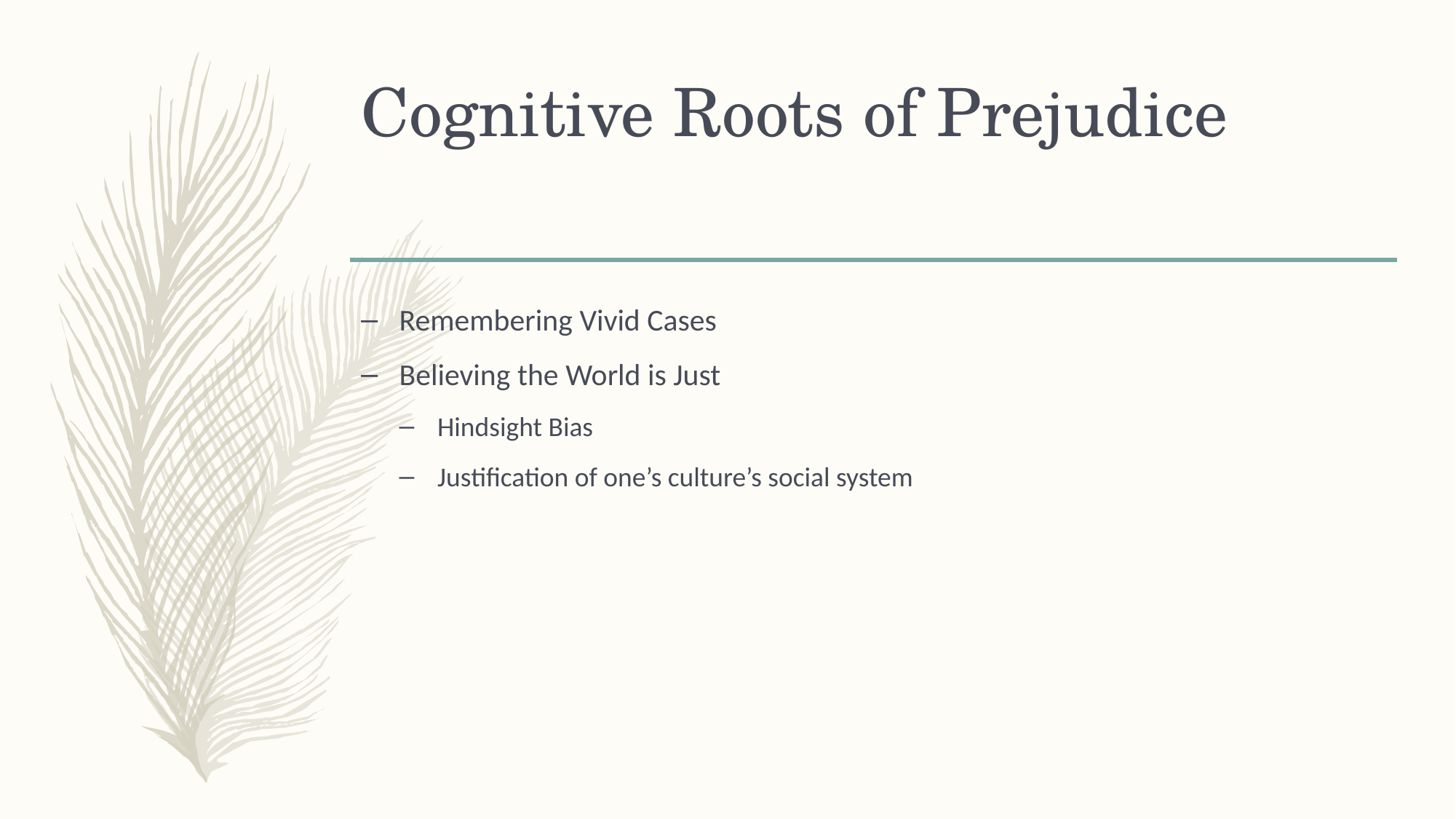

# Cognitive Roots of Prejudice
Remembering Vivid Cases
Believing the World is Just
Hindsight Bias
Justification of one’s culture’s social system